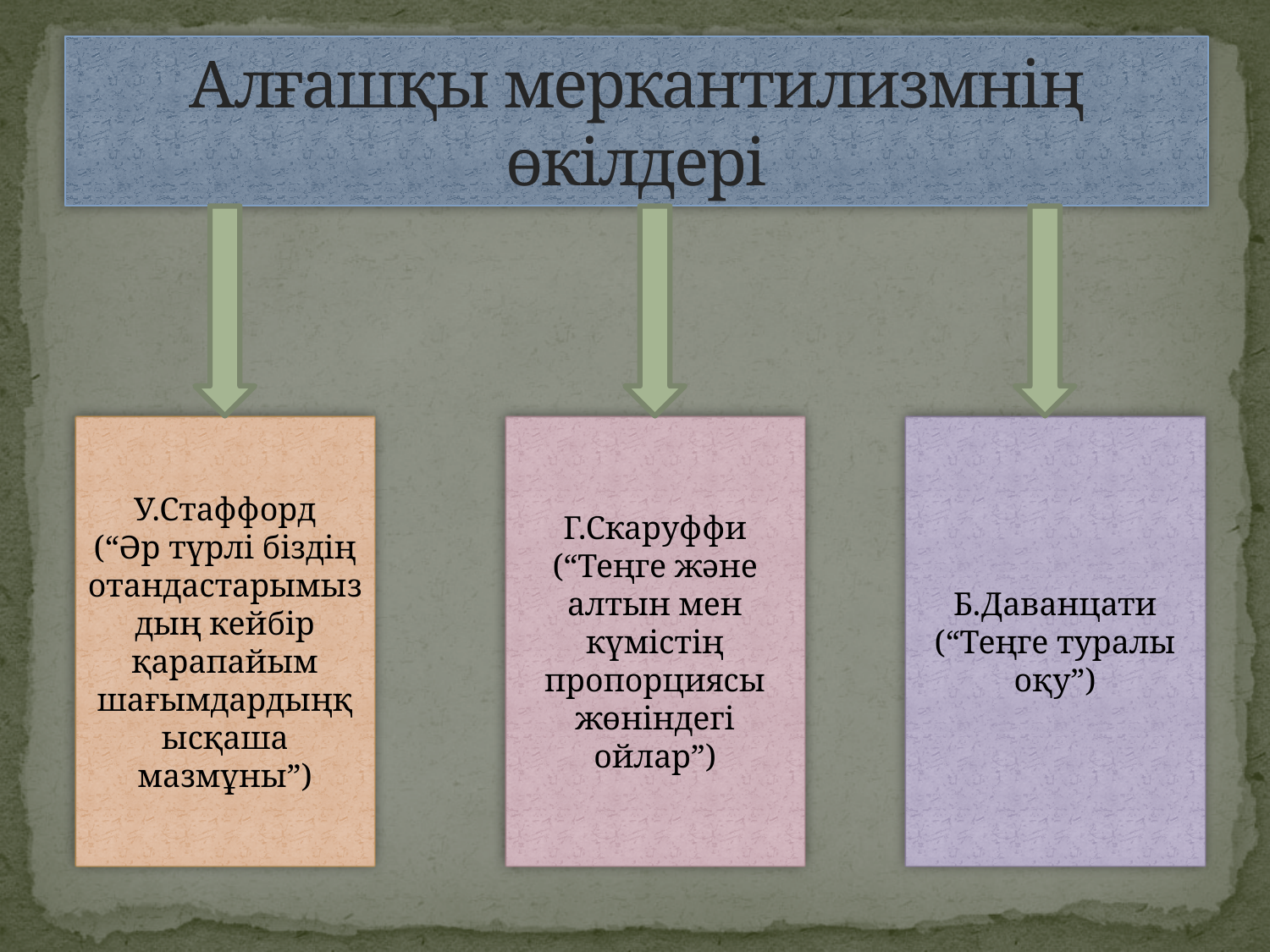

# Алғашқы меркантилизмнің өкілдері

У.Стаффорд
(“Әр түрлі біздің отандастарымыздың кейбір қарапайым шағымдардыңқысқаша мазмұны”)
Г.Скаруффи
(“Теңге және алтын мен күмістің пропорциясы жөніндегі ойлар”)
Б.Даванцати
(“Теңге туралы оқу”)